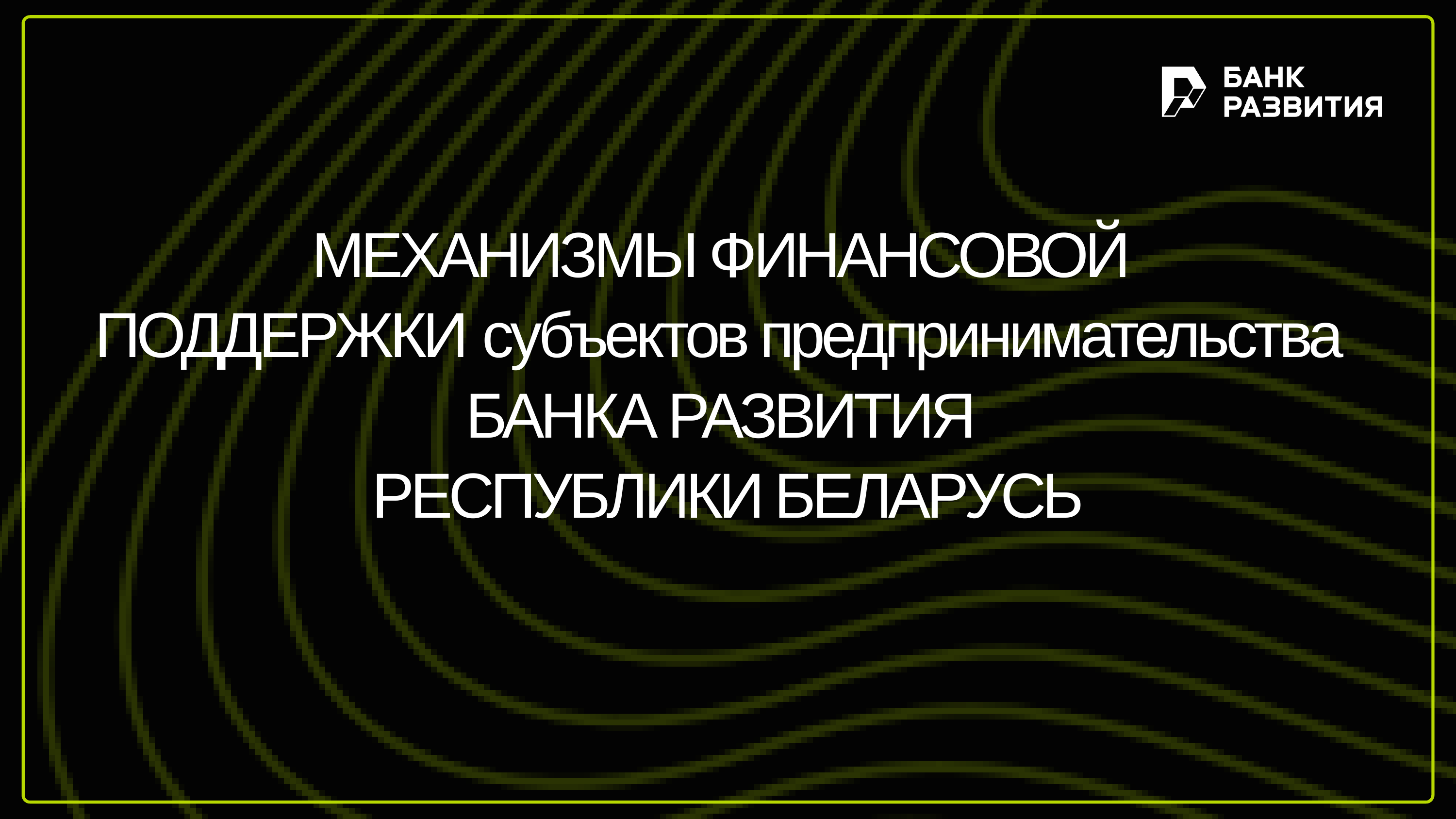

МЕХАНИЗМЫ ФИНАНСОВОЙ
ПОДДЕРЖКИ субъектов предпринимательства
БАНКА РАЗВИТИЯ
РЕСПУБЛИКИ БЕЛАРУСЬ